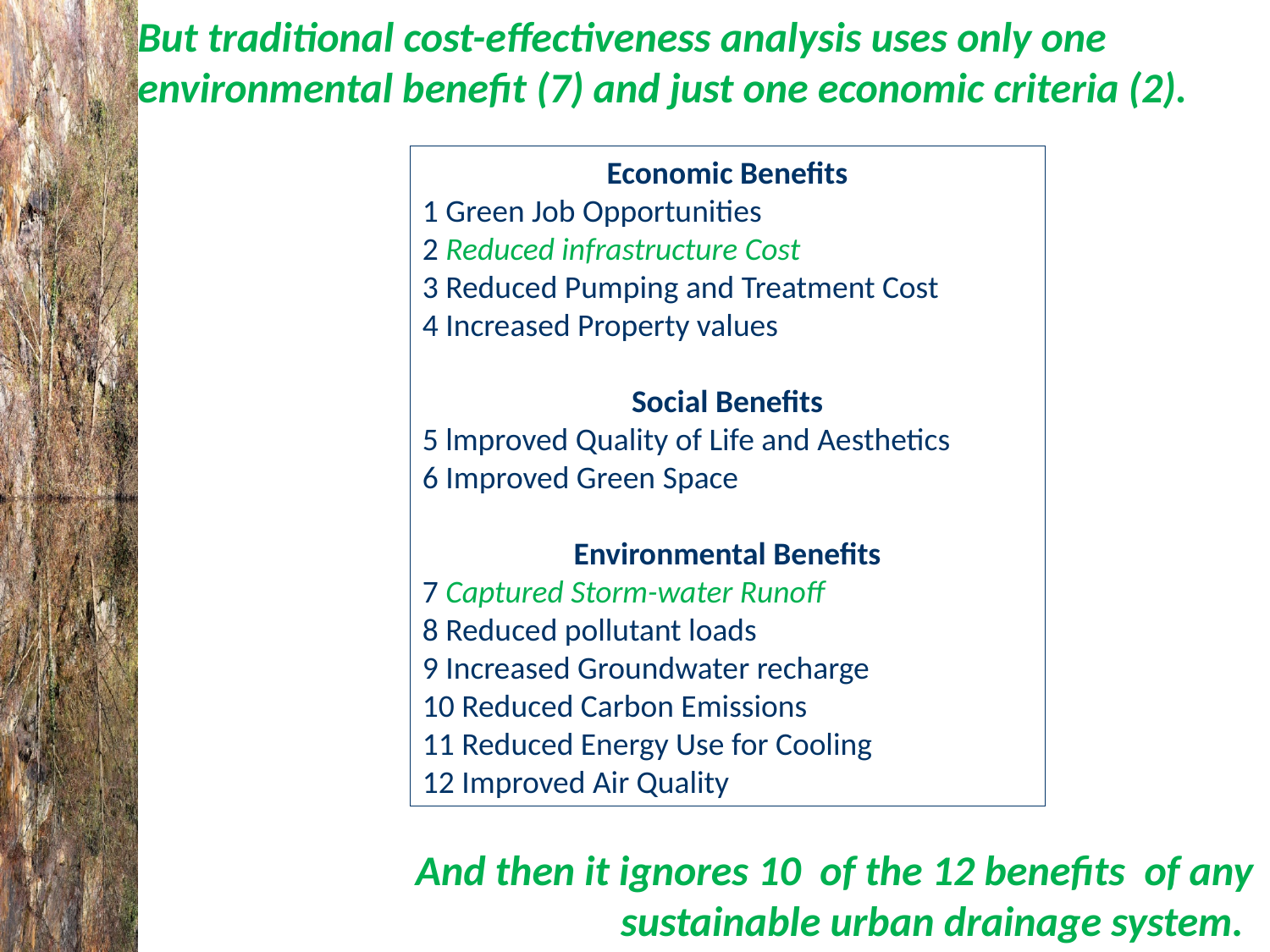

But traditional cost-effectiveness analysis uses only one environmental benefit (7) and just one economic criteria (2).
Economic Benefits
1 Green Job Opportunities
2 Reduced infrastructure Cost
3 Reduced Pumping and Treatment Cost
4 Increased Property values

Social Benefits
5 lmproved Quality of Life and Aesthetics
6 Improved Green Space

Environmental Benefits
7 Captured Storm-water Runoff
8 Reduced pollutant loads
9 Increased Groundwater recharge
10 Reduced Carbon Emissions
11 Reduced Energy Use for Cooling
12 Improved Air Quality
And then it ignores 10  of the 12 benefits  of any sustainable urban drainage system.